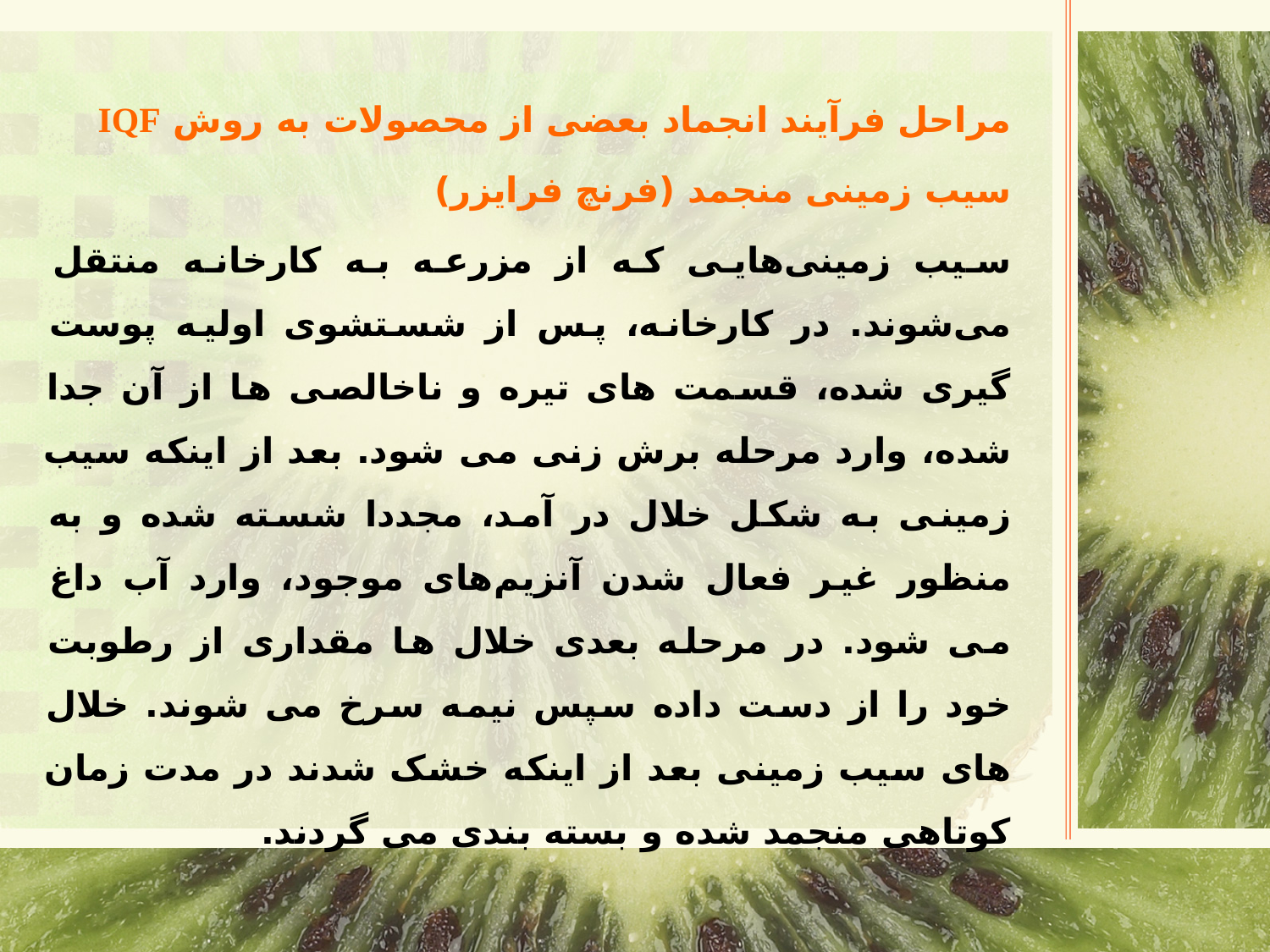

مراحل فرآیند انجماد بعضی از محصولات به روش IQF
سیب زمینی منجمد (فرنچ فرایزر)
سیب زمینی‌هایی که از مزرعه به کارخانه منتقل می‌شوند. در کارخانه، پس از شستشوی اولیه پوست گیری شده، قسمت های تیره و ناخالصی ها از آن جدا شده، وارد مرحله برش زنی می شود. بعد از اینکه سیب زمینی به شکل خلال در آمد، مجددا شسته شده و به منظور غیر فعال شدن آنزیم‌های موجود، وارد آب داغ می شود. در مرحله بعدی خلال ها مقداری از رطوبت خود را از دست داده سپس نیمه سرخ می شوند. خلال های سیب زمینی بعد از اینکه خشک شدند در مدت زمان کوتاهی منجمد شده و بسته بندی می گردند.